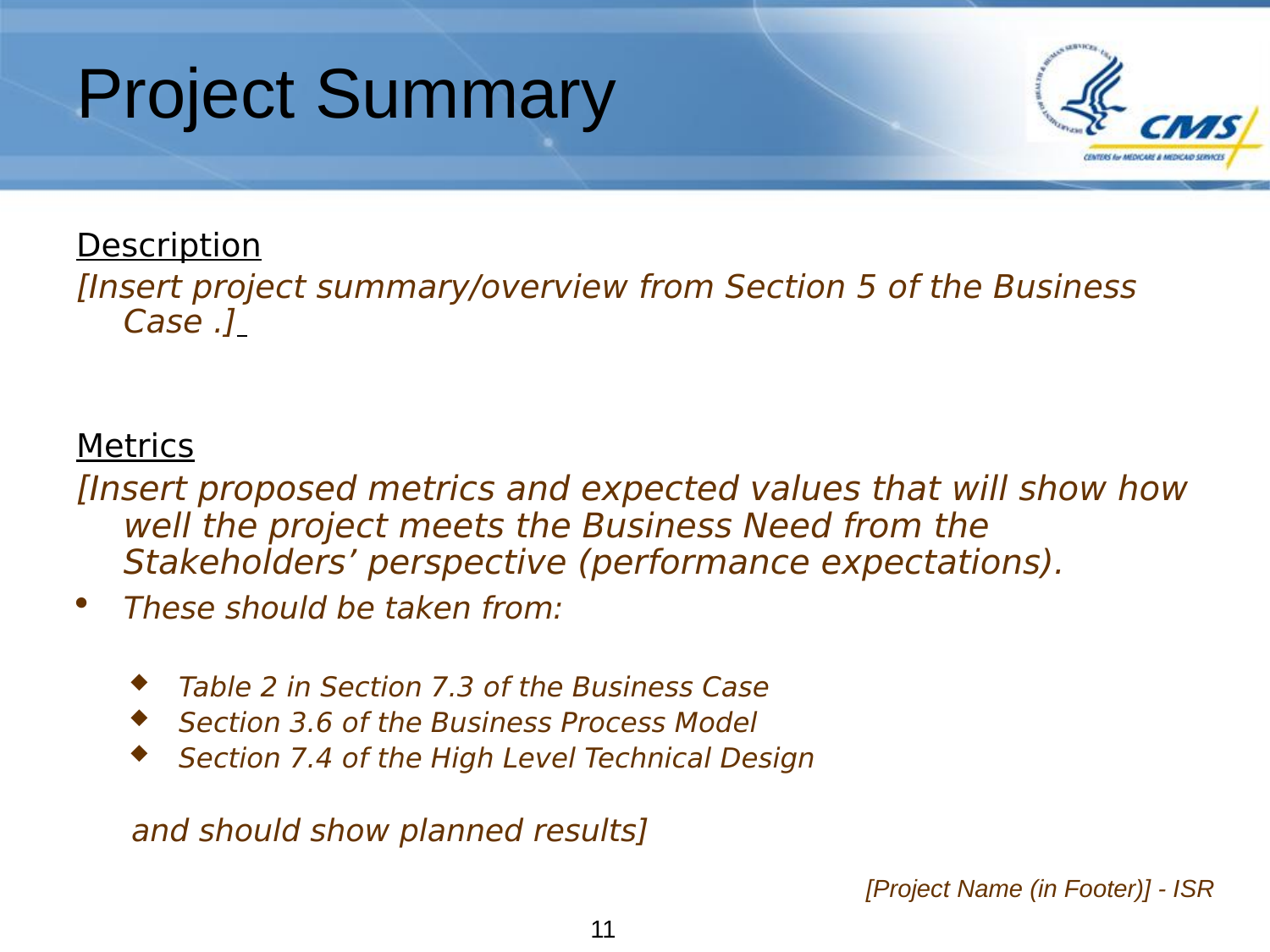

# Project Summary
Description
[Insert project summary/overview from Section 5 of the Business Case .]

Metrics
[Insert proposed metrics and expected values that will show how well the project meets the Business Need from the Stakeholders’ perspective (performance expectations).
These should be taken from:

Table 2 in Section 7.3 of the Business Case
Section 3.6 of the Business Process Model
Section 7.4 of the High Level Technical Design

and should show planned results]

[Project Name (in Footer)] - ISR
11